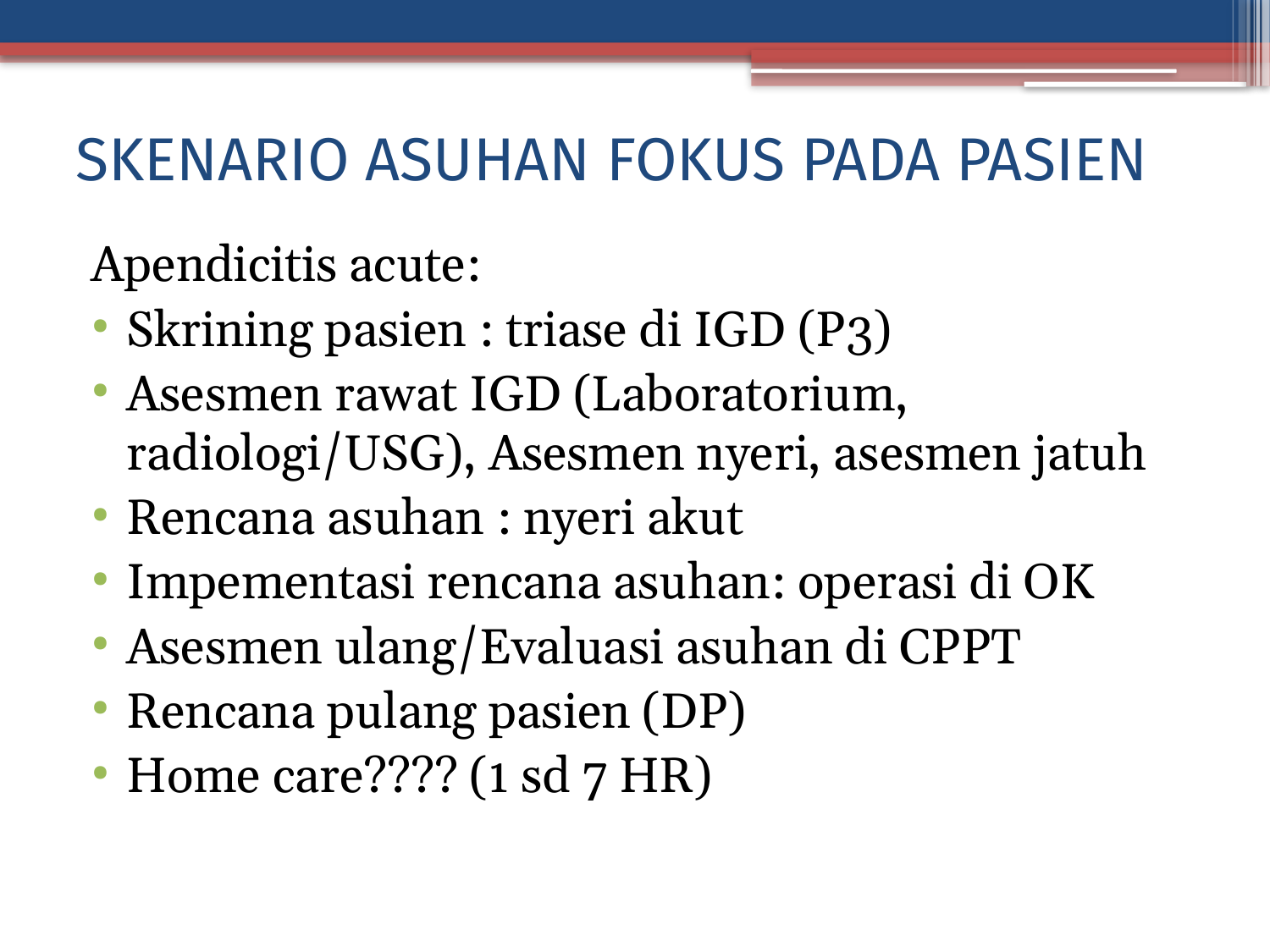

# SKENARIO ASUHAN FOKUS PADA PASIEN
Apendicitis acute:
Skrining pasien : triase di IGD (P3)
Asesmen rawat IGD (Laboratorium, radiologi/USG), Asesmen nyeri, asesmen jatuh
Rencana asuhan : nyeri akut
Impementasi rencana asuhan: operasi di OK
Asesmen ulang/Evaluasi asuhan di CPPT
Rencana pulang pasien (DP)
Home care???? (1 sd 7 HR)